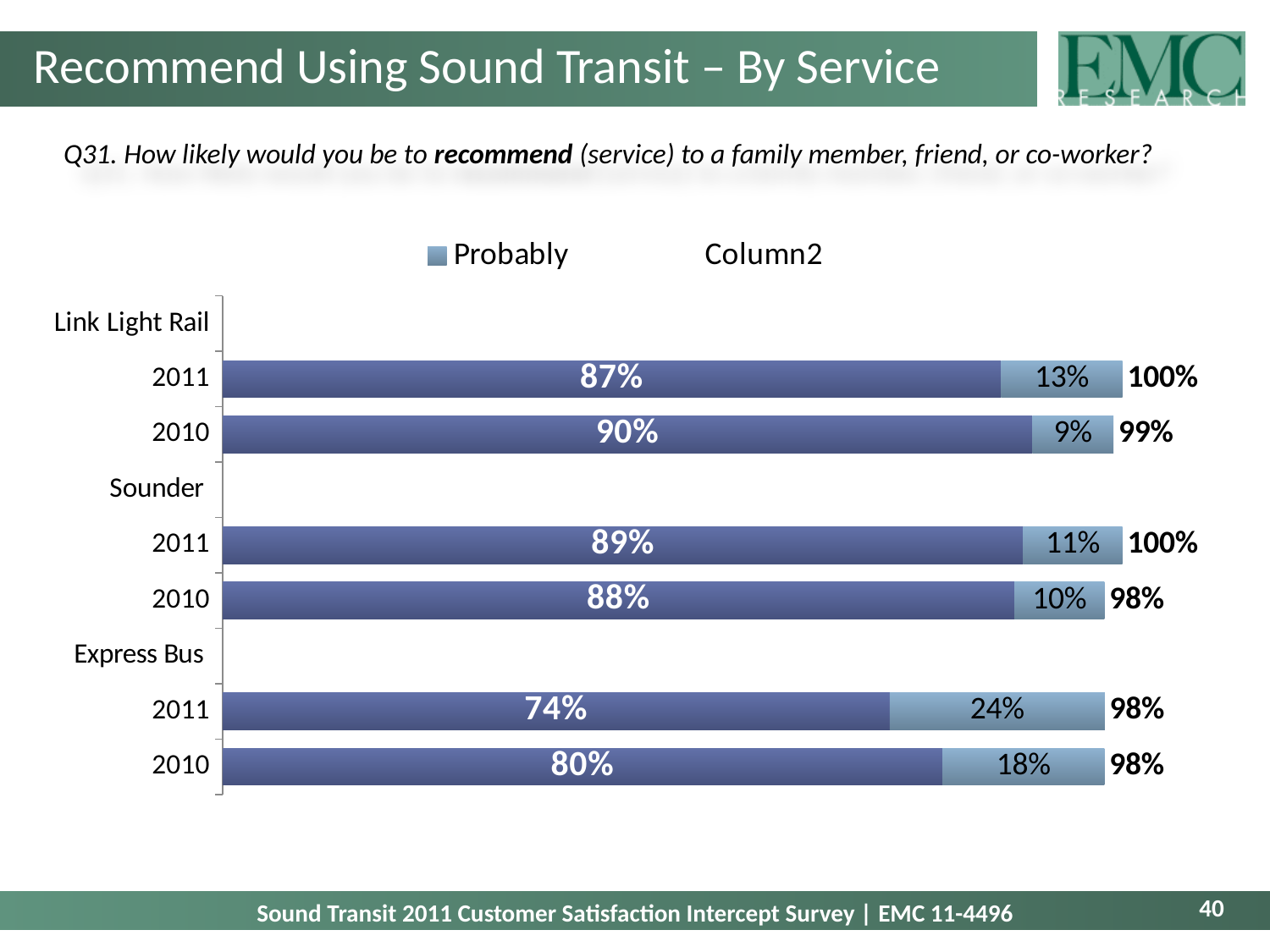

# Recommend Using Sound Transit – By Service
Q31. How likely would you be to recommend (service) to a family member, friend, or co-worker?

### Chart

| Category | Definitely | Probably | Column2 |
|---|---|---|---|
| Link Light Rail | None | None | None |
| 2011 | 0.8651617673746523 | 0.13483823262534764 | 1.0 |
| 2010 | 0.9 | 0.09 | 0.99 |
| Sounder  | None | None | None |
| 2011 | 0.8898013776226413 | 0.11019862237735868 | 1.0 |
| 2010 | 0.88 | 0.1 | 0.98 |
| Express Bus  | None | None | None |
| 2011 | 0.7414055591754244 | 0.2388832730712761 | 0.9802888322467005 |
| 2010 | 0.8 | 0.18 | 0.98 |